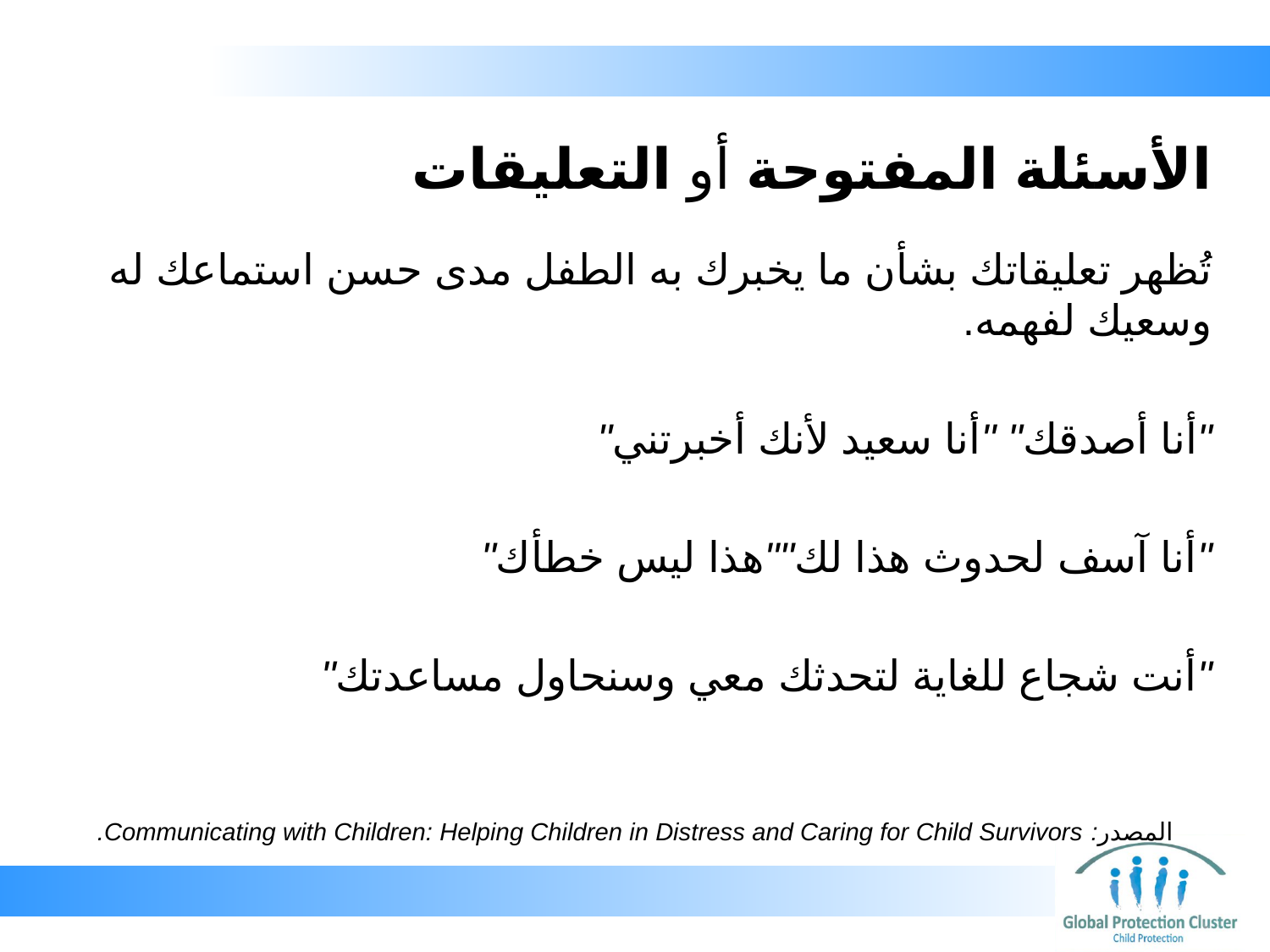

# الأسئلة المفتوحة أو التعليقات
تُظهر تعليقاتك بشأن ما يخبرك به الطفل مدى حسن استماعك له وسعيك لفهمه.

"أنا أصدقك" 	"أنا سعيد لأنك أخبرتني"

"أنا آسف لحدوث هذا لك"	"هذا ليس خطأك"

"أنت شجاع للغاية لتحدثك معي وسنحاول مساعدتك"

 المصدر: Communicating with Children: Helping Children in Distress and Caring for Child Survivors.